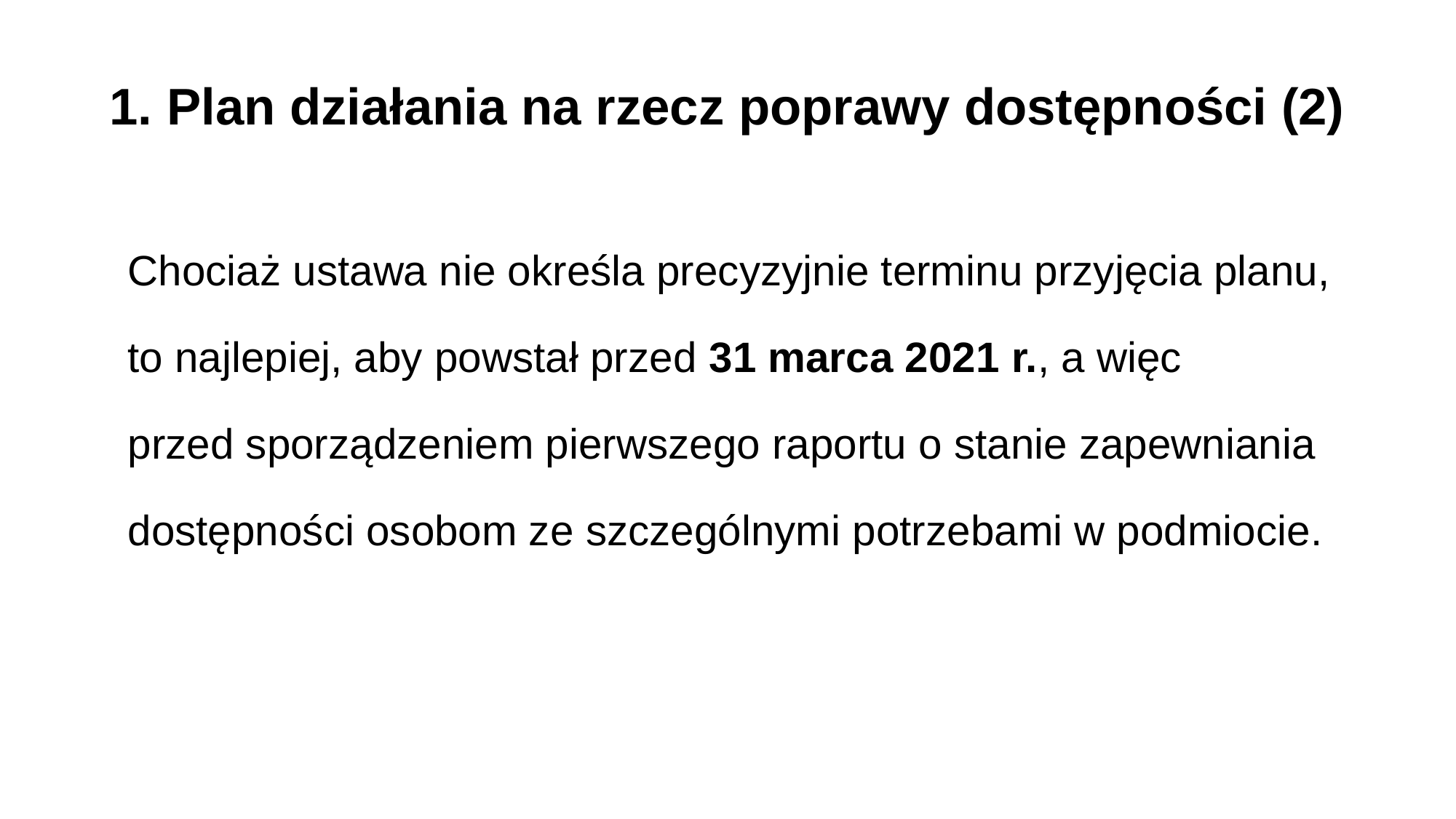

# 1. Plan działania na rzecz poprawy dostępności (2)
Chociaż ustawa nie określa precyzyjnie terminu przyjęcia planu, to najlepiej, aby powstał przed 31 marca 2021 r., a więc przed sporządzeniem pierwszego raportu o stanie zapewniania dostępności osobom ze szczególnymi potrzebami w podmiocie.